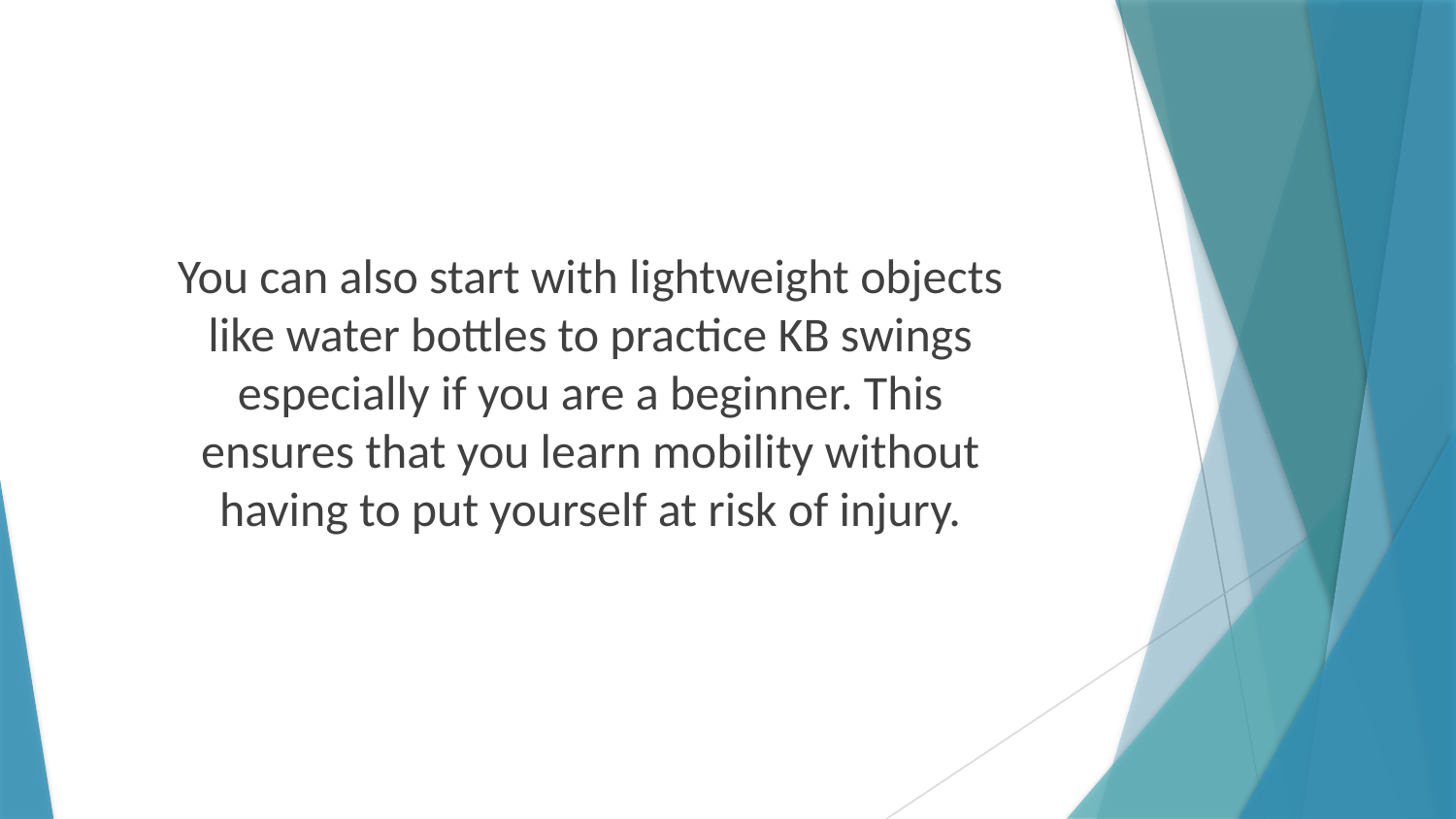

You can also start with lightweight objects like water bottles to practice KB swings especially if you are a beginner. This ensures that you learn mobility without having to put yourself at risk of injury.